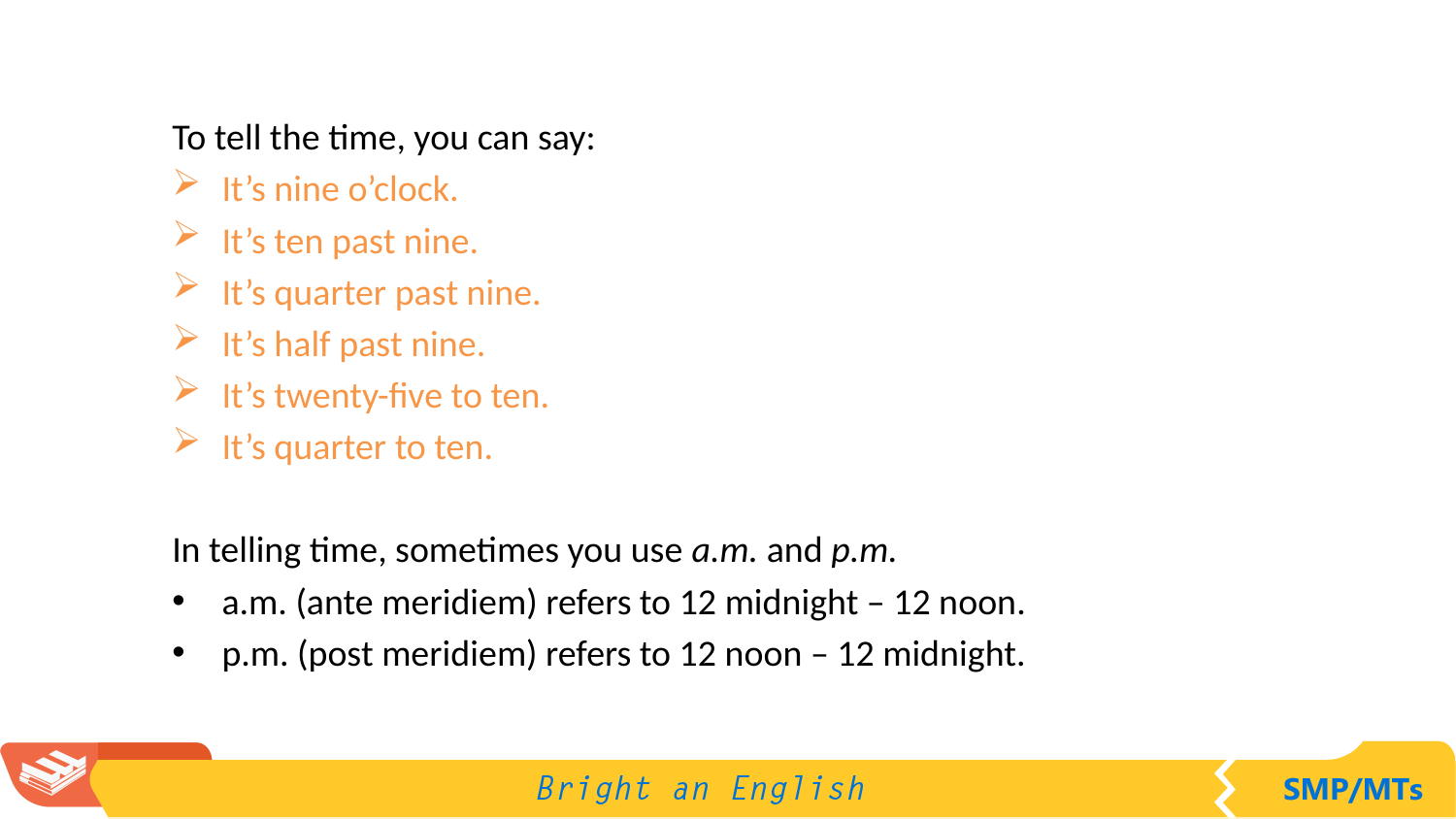

To tell the time, you can say:
It’s nine o’clock.
It’s ten past nine.
It’s quarter past nine.
It’s half past nine.
It’s twenty-five to ten.
It’s quarter to ten.

In telling time, sometimes you use a.m. and p.m.
a.m. (ante meridiem) refers to 12 midnight – 12 noon.
p.m. (post meridiem) refers to 12 noon – 12 midnight.